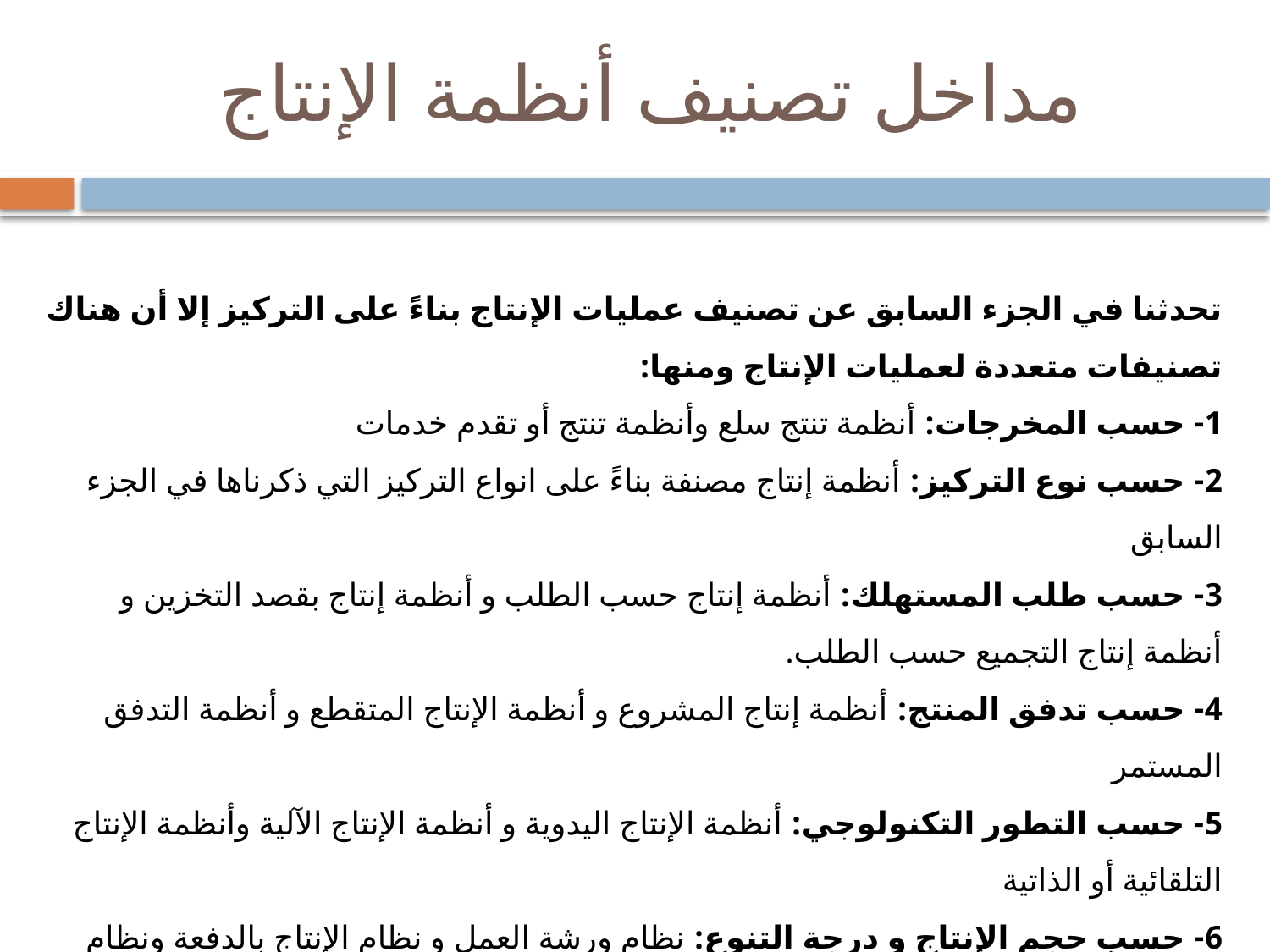

# مداخل تصنيف أنظمة الإنتاج

تحدثنا في الجزء السابق عن تصنيف عمليات الإنتاج بناءً على التركيز إلا أن هناك تصنيفات متعددة لعمليات الإنتاج ومنها:
1- حسب المخرجات: أنظمة تنتج سلع وأنظمة تنتج أو تقدم خدمات
2- حسب نوع التركيز: أنظمة إنتاج مصنفة بناءً على انواع التركيز التي ذكرناها في الجزء السابق
3- حسب طلب المستهلك: أنظمة إنتاج حسب الطلب و أنظمة إنتاج بقصد التخزين و أنظمة إنتاج التجميع حسب الطلب.
4- حسب تدفق المنتج: أنظمة إنتاج المشروع و أنظمة الإنتاج المتقطع و أنظمة التدفق المستمر
5- حسب التطور التكنولوجي: أنظمة الإنتاج اليدوية و أنظمة الإنتاج الآلية وأنظمة الإنتاج التلقائية أو الذاتية
6- حسب حجم الإنتاج و درجة التنوع: نظام ورشة العمل و نظام الإنتاج بالدفعة ونظام خط التجميع و نظام التدفق المستمر